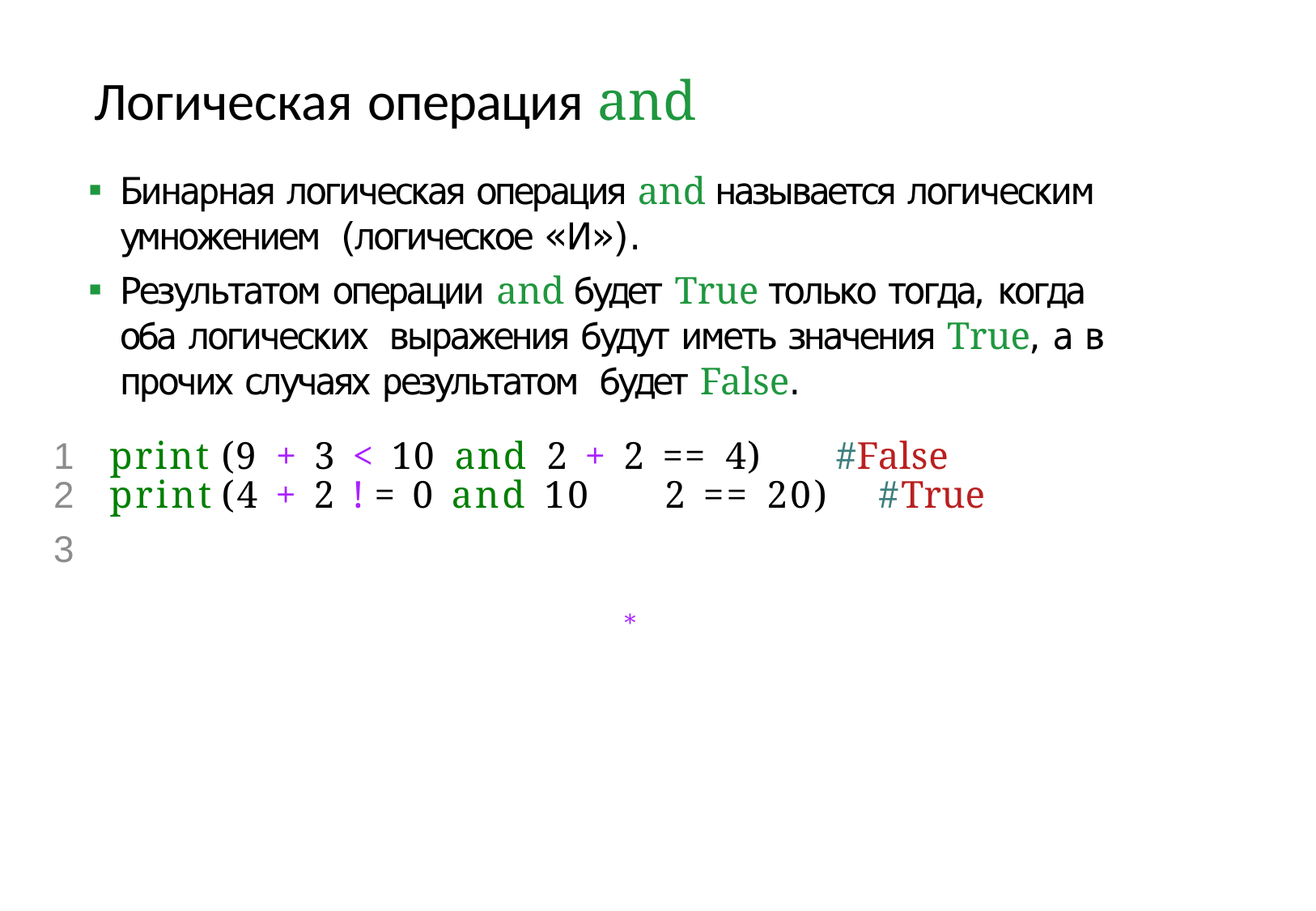

# Логическая операция and
Бинарная логическая операция and называется логическим умножением  (логическое «И»).
Результатом операции and будет True только тогда, когда оба логических  выражения будут иметь значения True, а в прочих случаях результатом  будет False.
1	print (9 + 3 < 10 and 2 + 2 == 4)	#False
2	print (4 + 2 ! = 0 and  10	2 ==  20)	#True
3
∗